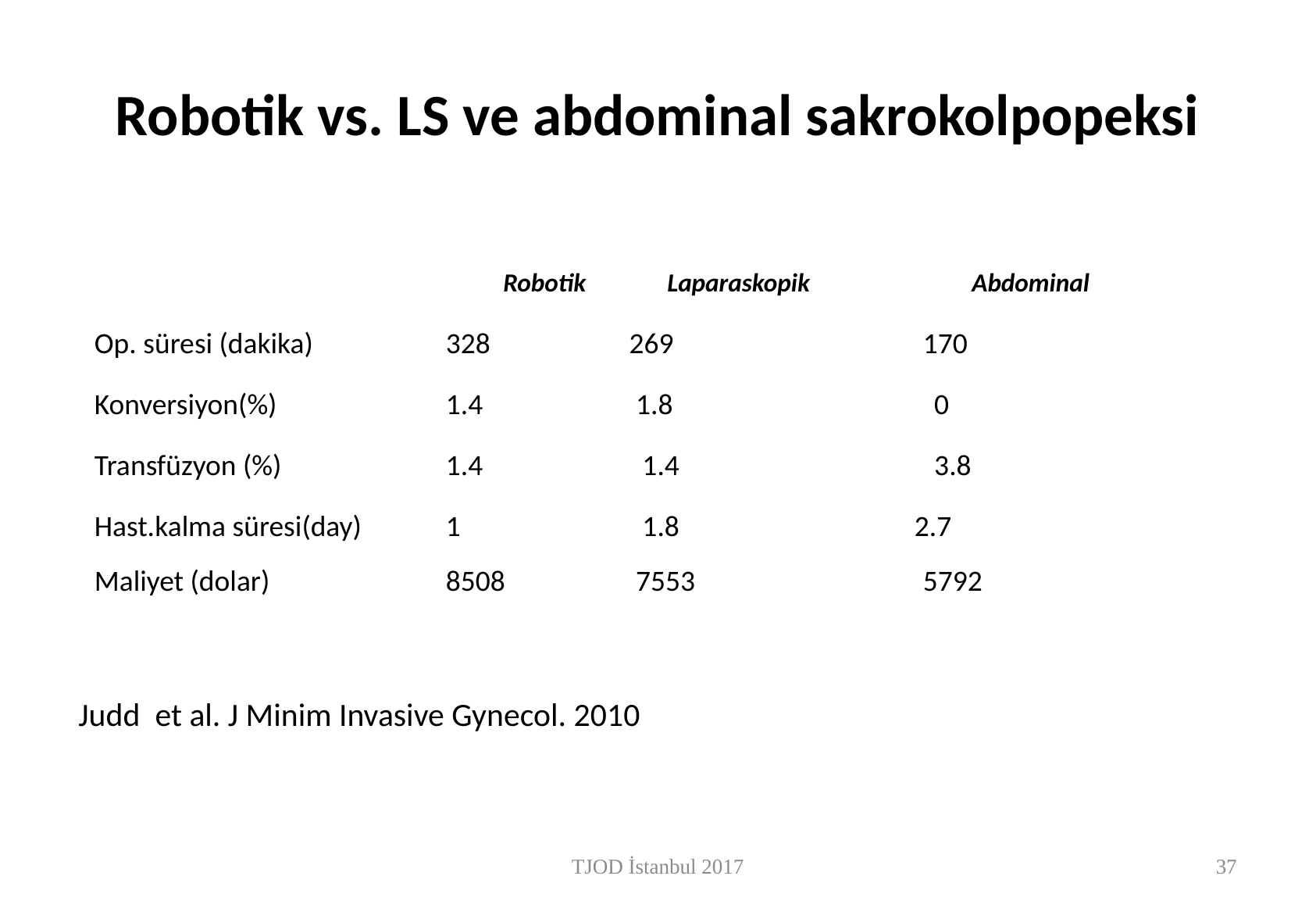

# Robotik vs. LS ve abdominal sakrokolpopeksi

		Robotik	        Laparaskopik		Abdominal

Op. süresi (dakika)		328	          269		                   170

Konversiyon(%)		1.4	           1.8			   0

Transfüzyon (%)		1.4	            1.4	                		   3.8

Hast.kalma süresi(day)	1	            1.8		   	2.7
Maliyet (dolar)		8508	           7553	                   5792

Judd  et al. J Minim Invasive Gynecol. 2010
TJOD İstanbul 2017
37